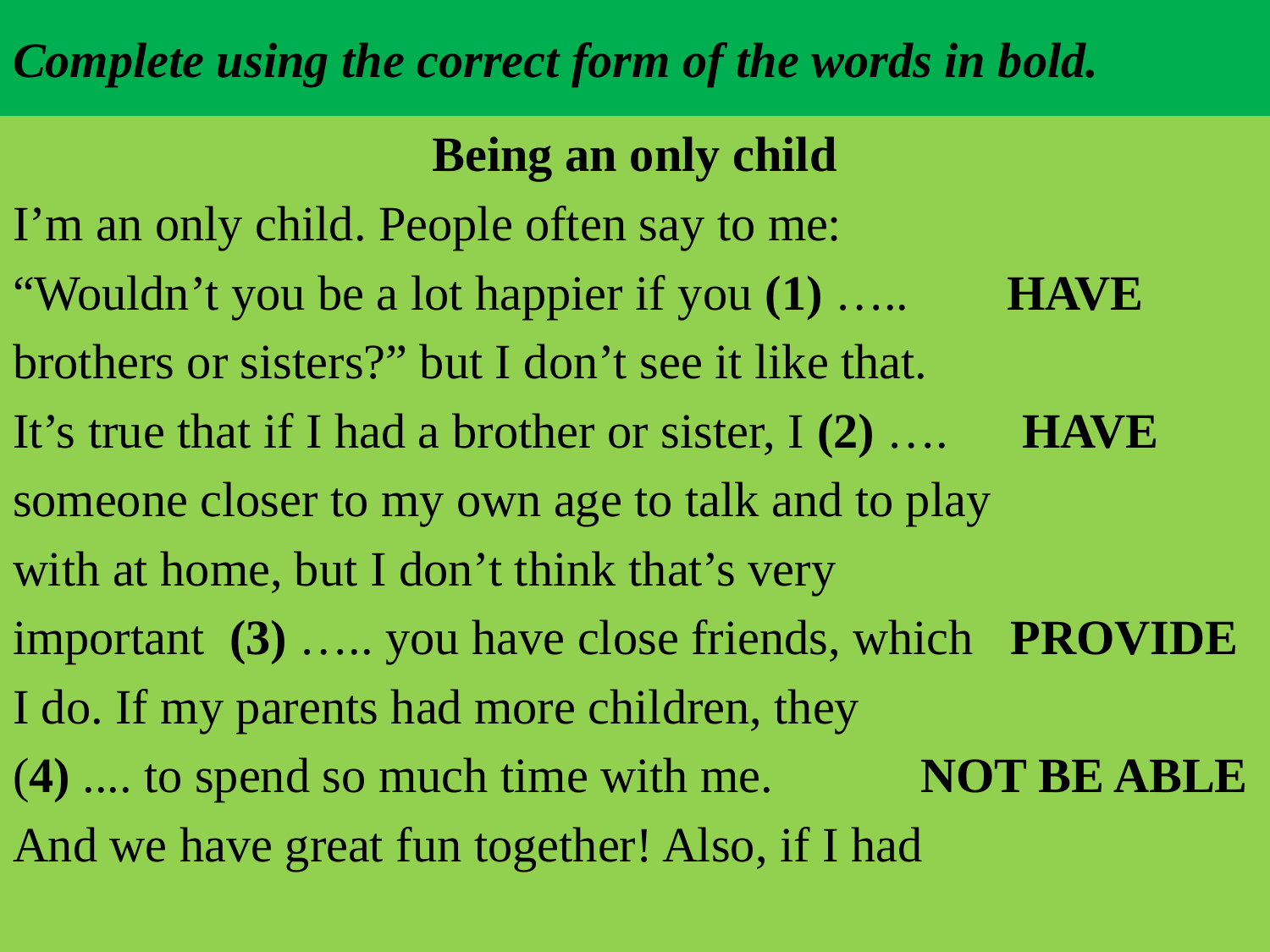

# Complete using the correct form of the words in bold.
Being an only child
I’m an only child. People often say to me:
“Wouldn’t you be a lot happier if you (1) …..        HAVE
brothers or sisters?” but I don’t see it like that.
It’s true that if I had a brother or sister, I (2) ….      HAVE
someone closer to my own age to talk and to play
with at home, but I don’t think that’s very
important  (3) ….. you have close friends, which   PROVIDE
I do. If my parents had more children, they
(4) .... to spend so much time with me.            NOT BE ABLE
And we have great fun together! Also, if I had